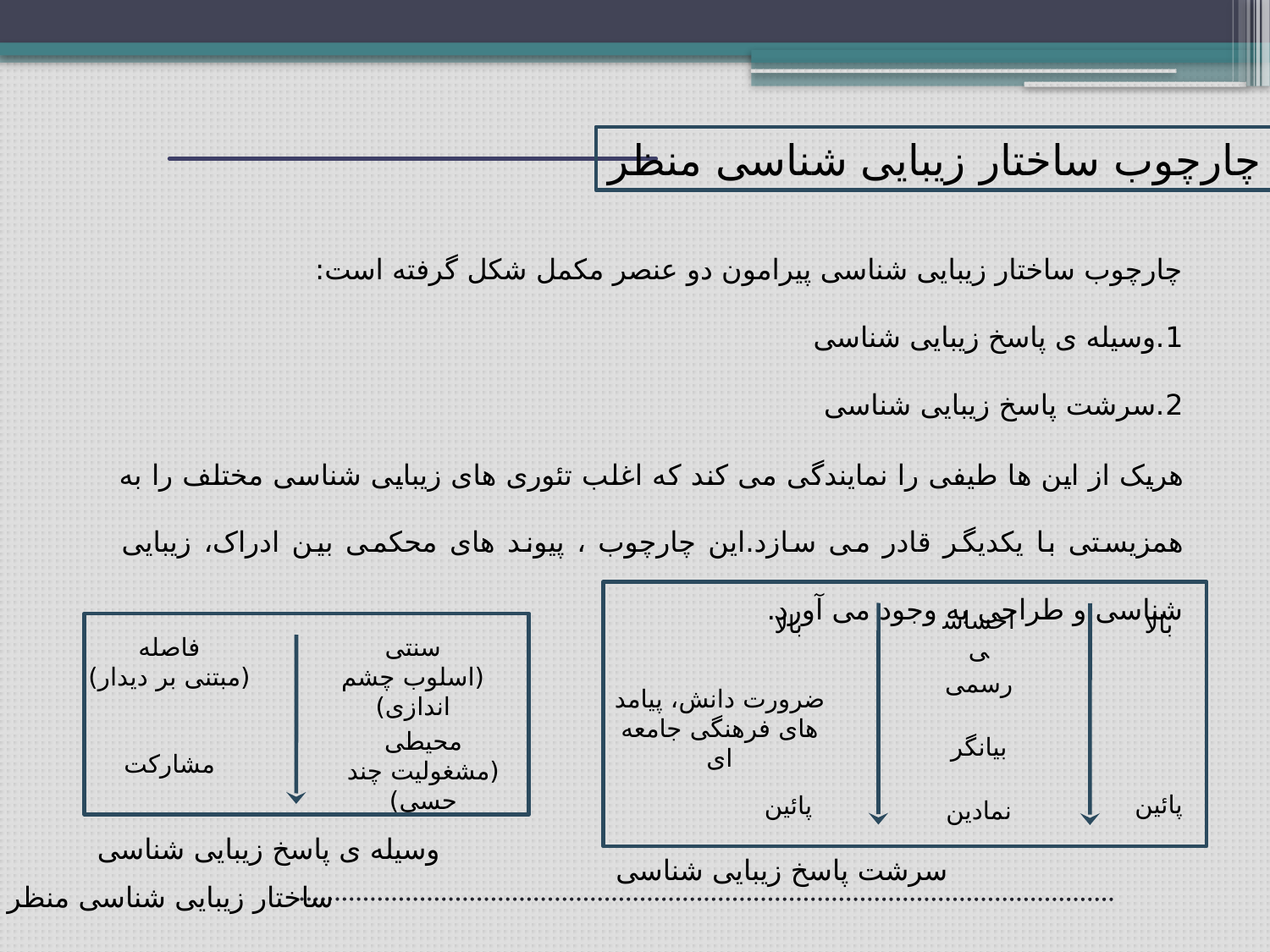

چارچوب ساختار زیبایی شناسی منظر
چارچوب ساختار زیبایی شناسی پیرامون دو عنصر مکمل شکل گرفته است:
1.وسیله ی پاسخ زیبایی شناسی
2.سرشت پاسخ زیبایی شناسی
هریک از این ها طیفی را نمایندگی می کند که اغلب تئوری های زیبایی شناسی مختلف را به همزیستی با یکدیگر قادر می سازد.این چارچوب ، پیوند های محکمی بین ادراک، زیبایی شناسی و طراحی به وجود می آورد.

احساسی
بالا
رسمی
ضرورت دانش، پیامد های فرهنگی جامعه ای
بیانگر
پائین
نمادین
بالا
پائین

فاصله
(مبتنی بر دیدار)
سنتی
(اسلوب چشم اندازی)
محیطی
(مشغولیت چند حسی)
مشارکت

وسیله ی پاسخ زیبایی شناسی
سرشت پاسخ زیبایی شناسی
ساختار زیبایی شناسی منظر